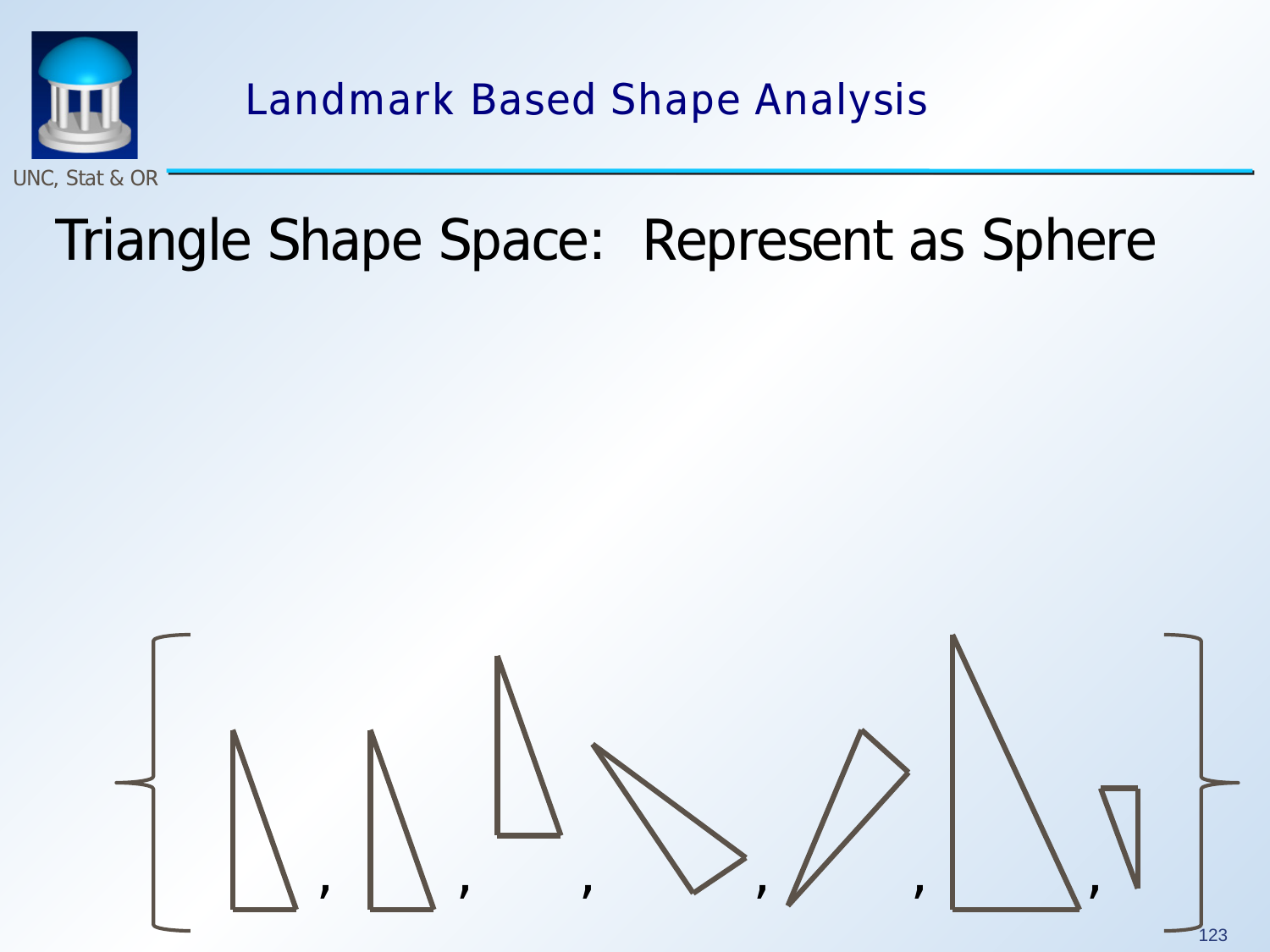

# Landmark Based Shape Analysis
Triangle Shape Space:  Represent as Sphere

               ,       ,      ,         ,        ,         ,